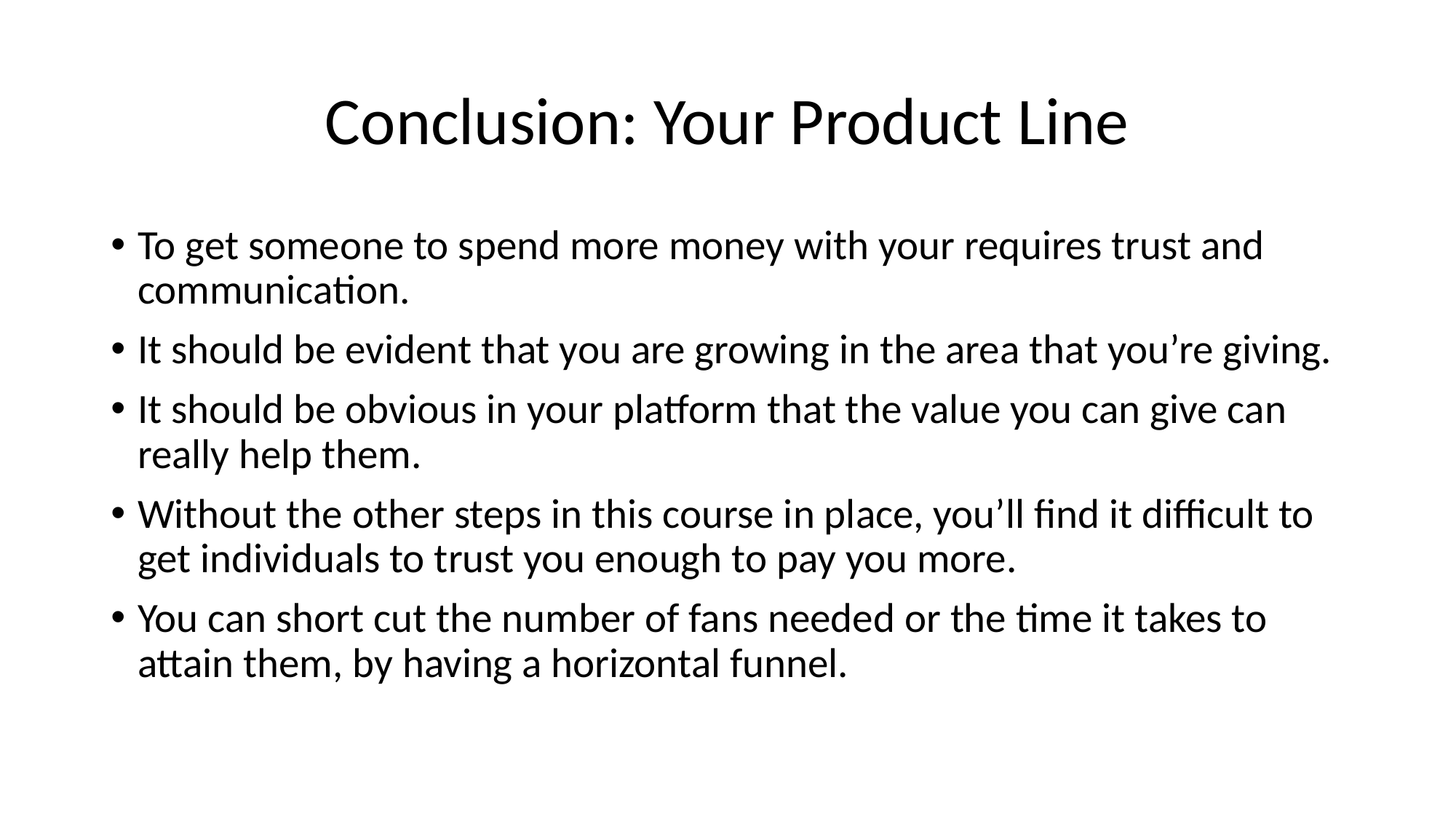

# Conclusion: Your Product Line
To get someone to spend more money with your requires trust and communication.
It should be evident that you are growing in the area that you’re giving.
It should be obvious in your platform that the value you can give can really help them.
Without the other steps in this course in place, you’ll find it difficult to get individuals to trust you enough to pay you more.
You can short cut the number of fans needed or the time it takes to attain them, by having a horizontal funnel.